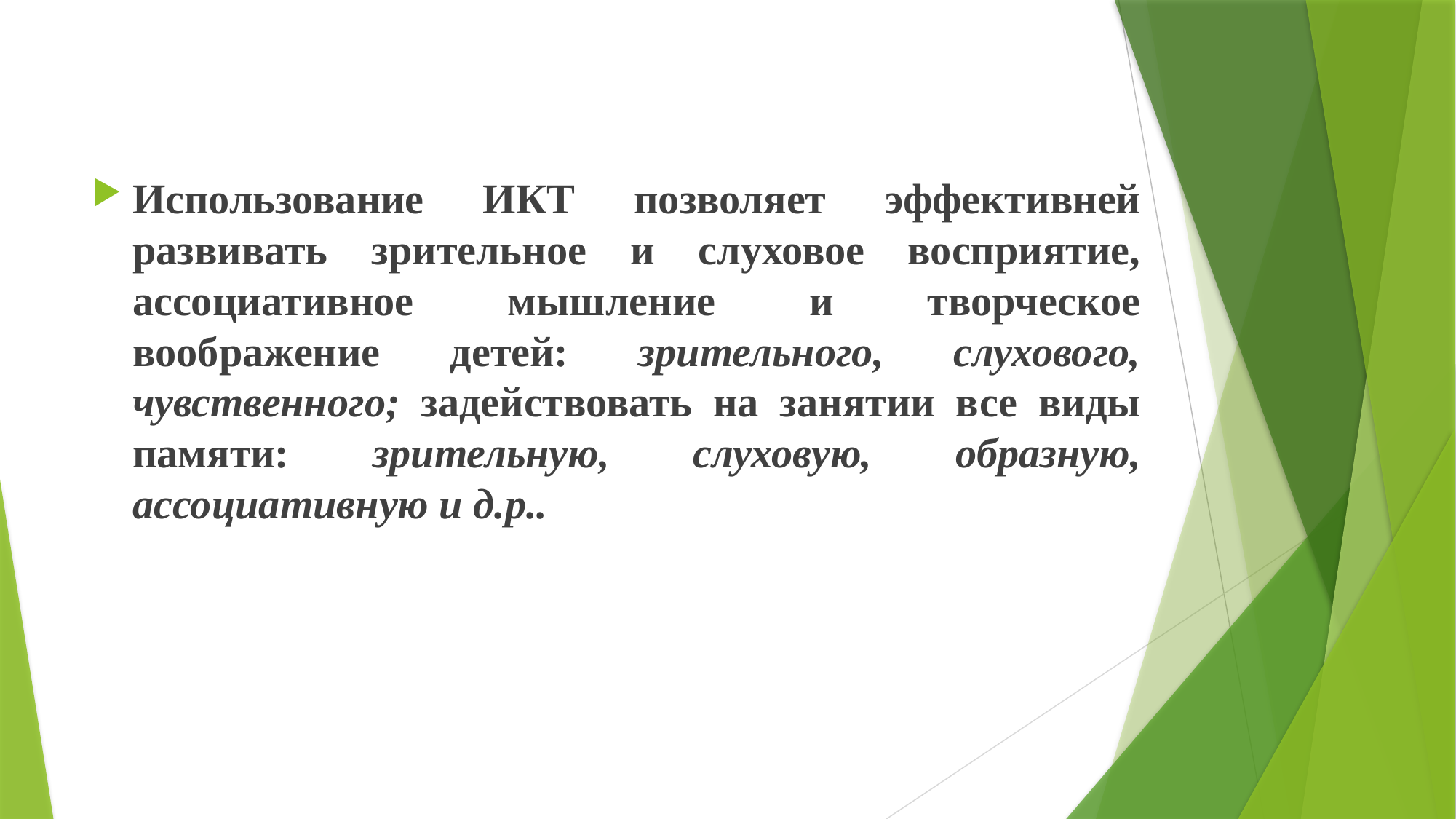

Использование ИКТ позволяет эффективней развивать зрительное и слуховое восприятие, ассоциативное мышление и творческое воображение детей: зрительного, слухового, чувственного; задействовать на занятии все виды памяти: зрительную, слуховую, образную, ассоциативную и д.р..